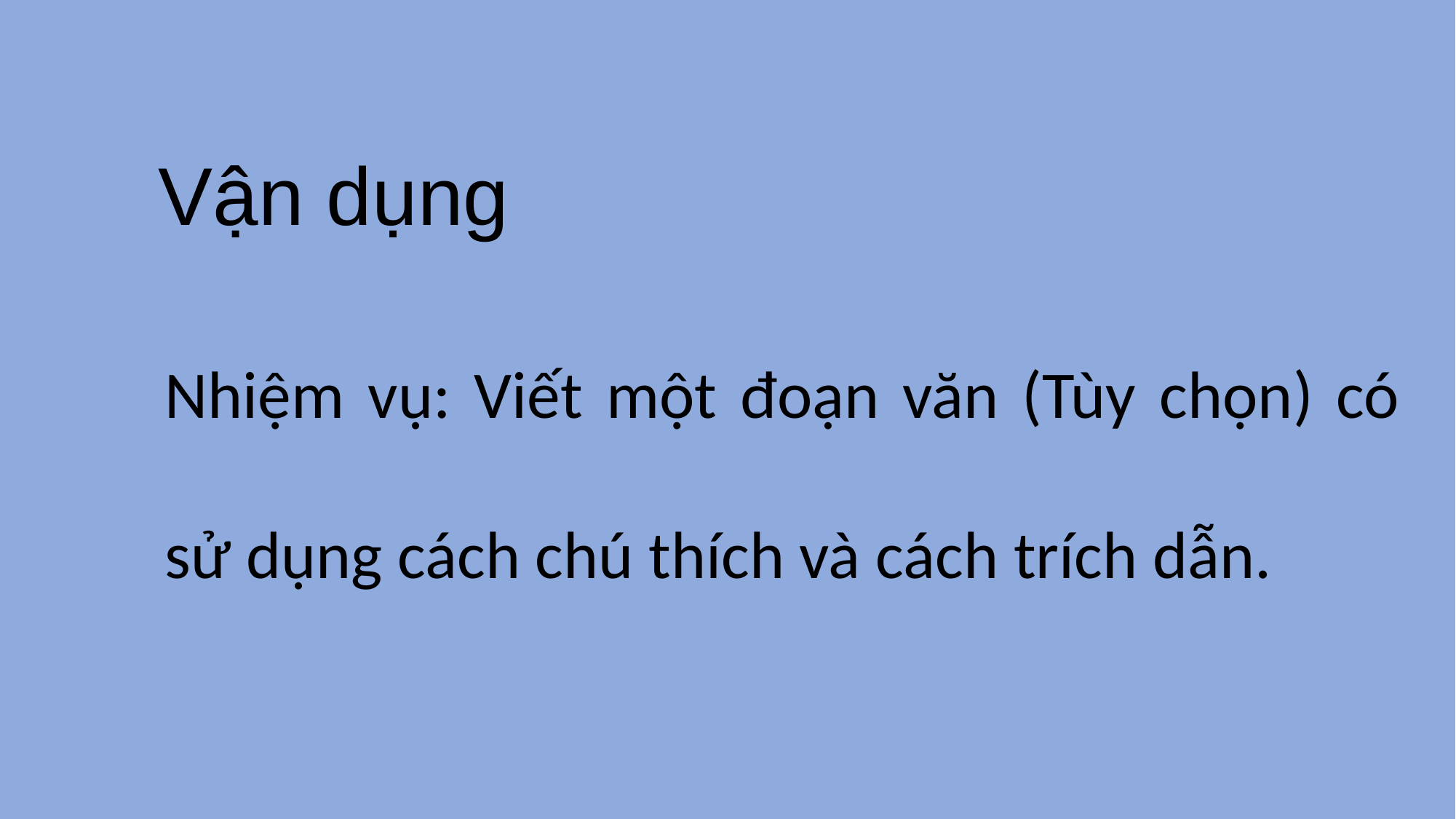

Vận dụng
Nhiệm vụ: Viết một đoạn văn (Tùy chọn) có sử dụng cách chú thích và cách trích dẫn.